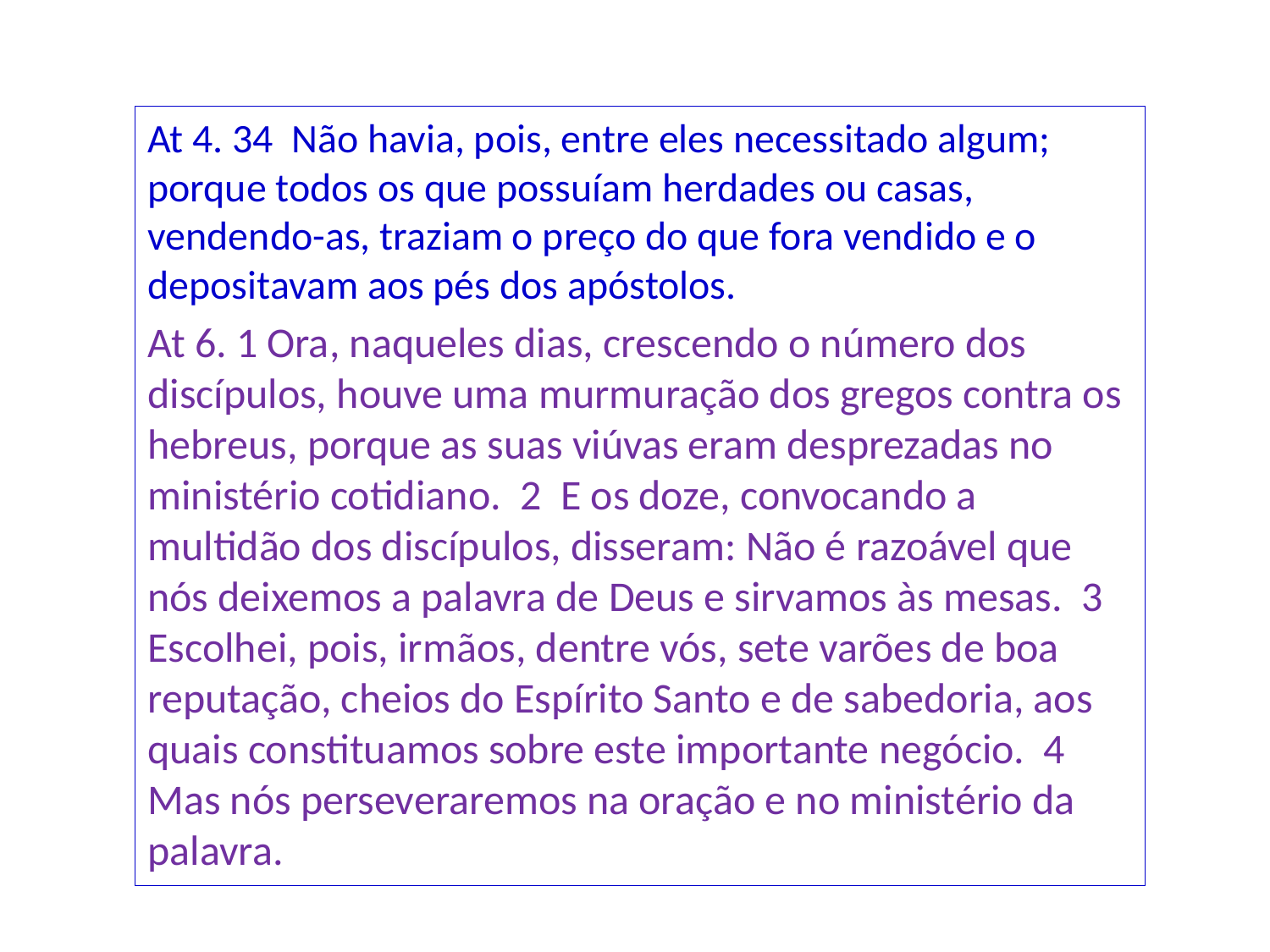

At 4. 34  Não havia, pois, entre eles necessitado algum; porque todos os que possuíam herdades ou casas, vendendo-as, traziam o preço do que fora vendido e o depositavam aos pés dos apóstolos.
At 6. 1 Ora, naqueles dias, crescendo o número dos discípulos, houve uma murmuração dos gregos contra os hebreus, porque as suas viúvas eram desprezadas no ministério cotidiano.  2  E os doze, convocando a multidão dos discípulos, disseram: Não é razoável que nós deixemos a palavra de Deus e sirvamos às mesas.  3  Escolhei, pois, irmãos, dentre vós, sete varões de boa reputação, cheios do Espírito Santo e de sabedoria, aos quais constituamos sobre este importante negócio.  4  Mas nós perseveraremos na oração e no ministério da palavra.